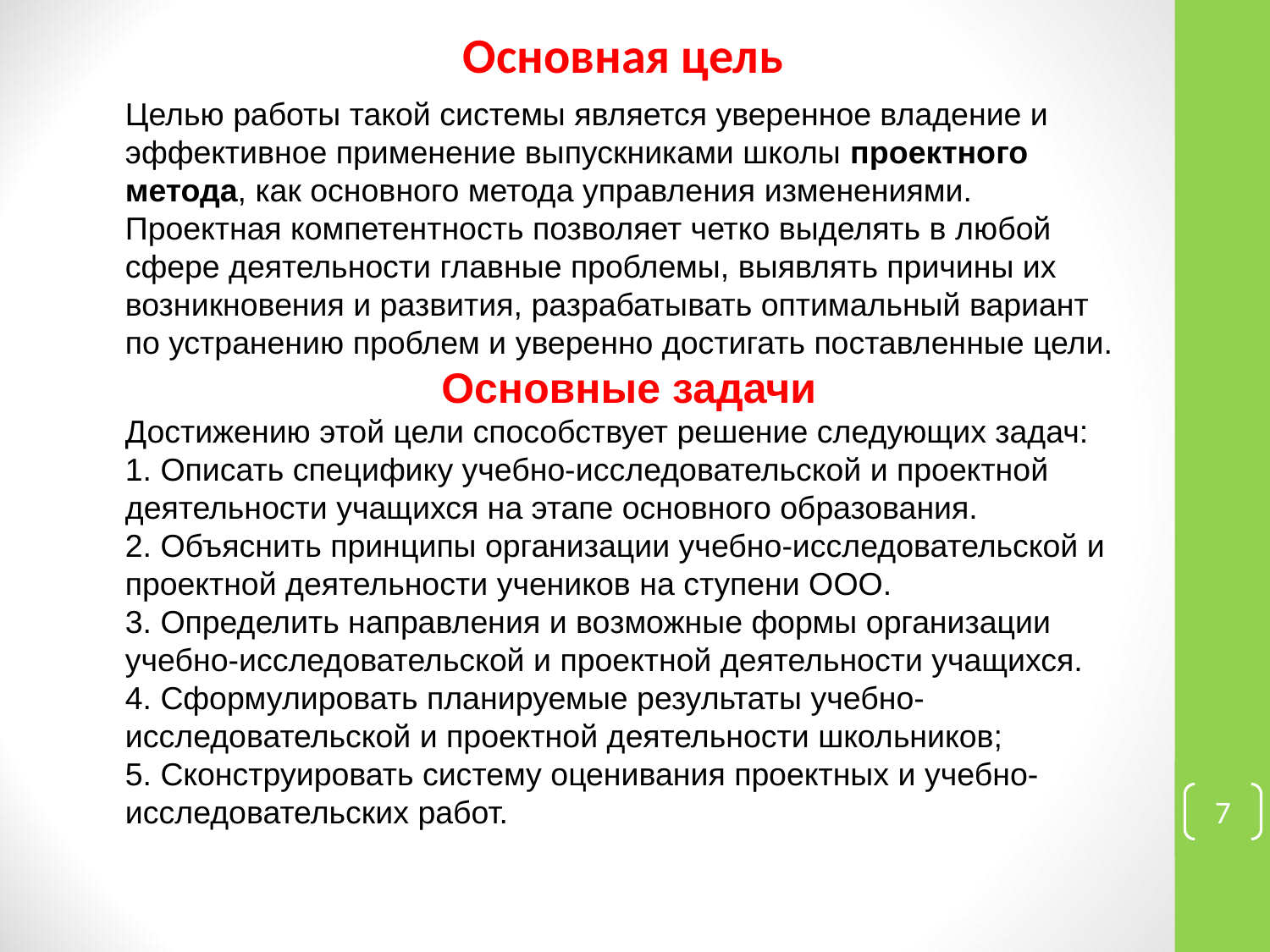

Основная цель
Целью работы такой системы является уверенное владение и эффективное применение выпускниками школы проектного метода, как основного метода управления изменениями. Проектная компетентность позволяет четко выделять в любой сфере деятельности главные проблемы, выявлять причины их возникновения и развития, разрабатывать оптимальный вариант по устранению проблем и уверенно достигать поставленные цели.
Основные задачи
Достижению этой цели способствует решение следующих задач:
1. Описать специфику учебно-исследовательской и проектной деятельности учащихся на этапе основного образования.
2. Объяснить принципы организации учебно-исследовательской и проектной деятельности учеников на ступени ООО.
3. Определить направления и возможные формы организации учебно-исследовательской и проектной деятельности учащихся.
4. Сформулировать планируемые результаты учебно-исследовательской и проектной деятельности школьников;
5. Сконструировать систему оценивания проектных и учебно-исследовательских работ.

7